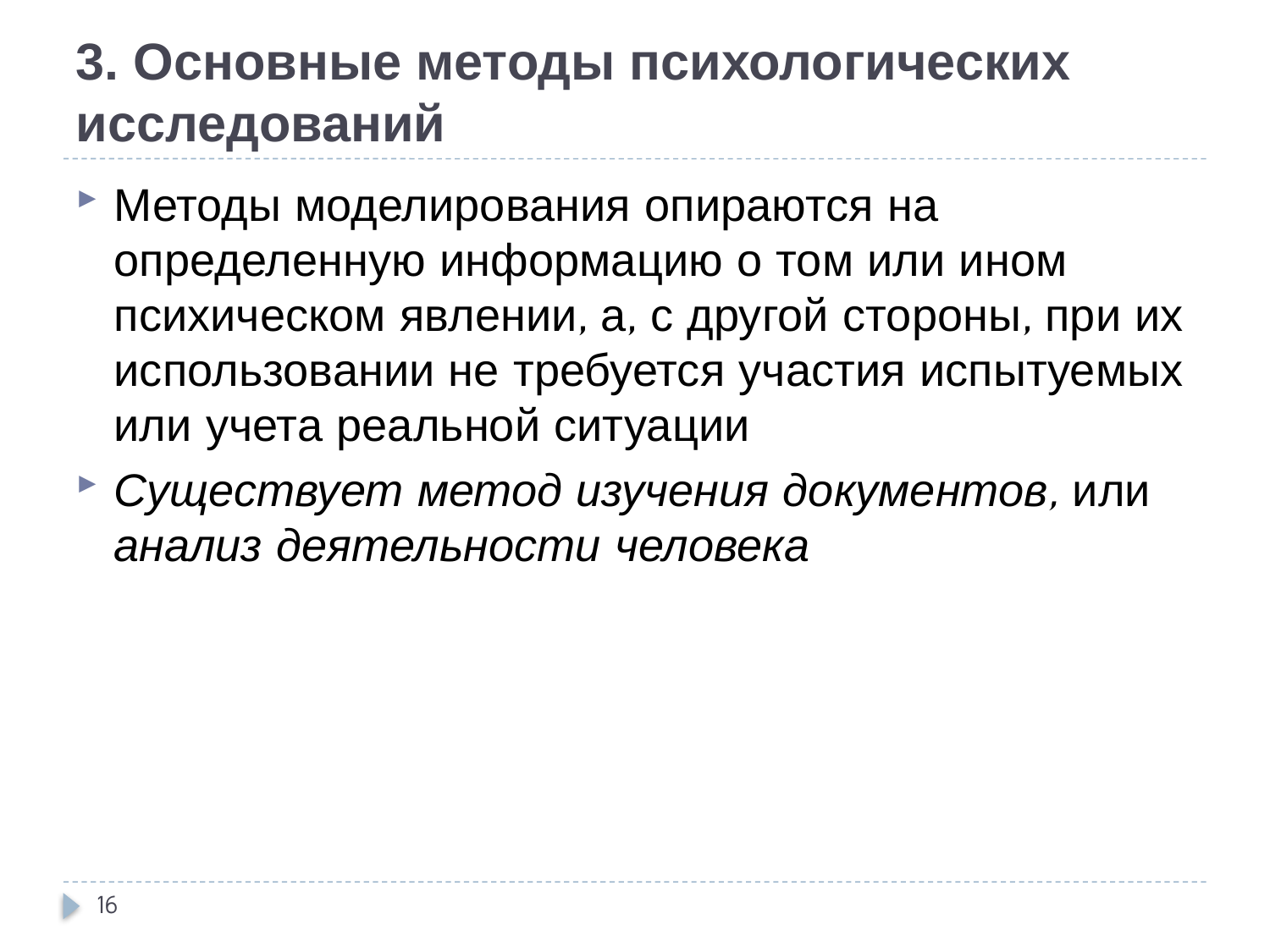

# 3. Основные методы психологических исследований
Методы моделирования опираются на определенную информацию о том или ином психическом явлении, а, с другой стороны, при их использовании не требуется участия испытуемых или учета реальной ситуации
Существует метод изучения документов, или анализ деятельности человека
16